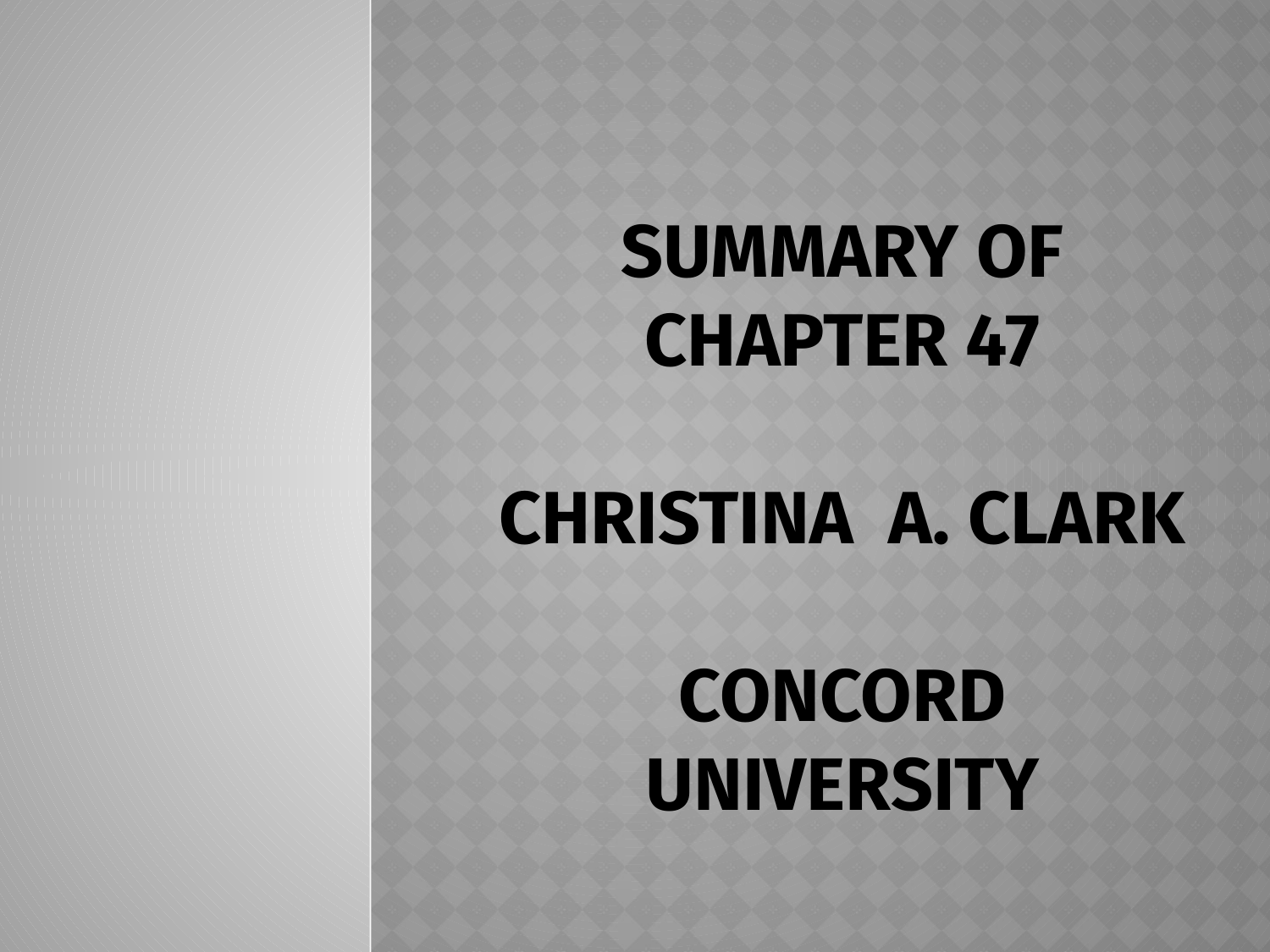

# Summary of Chapter 47 Christina  A. Clark Concord University